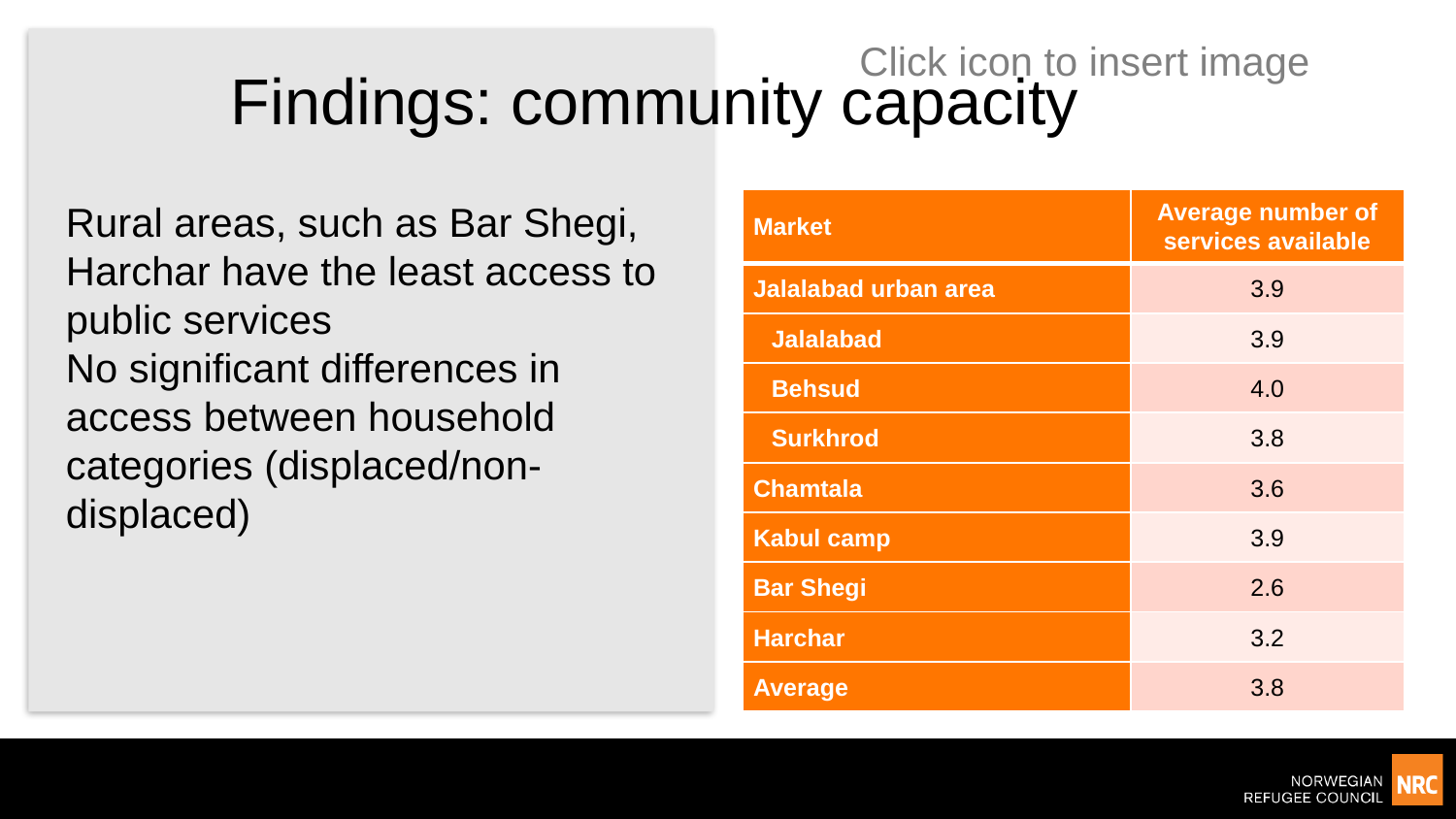

Findings: community capacity
Rural areas, such as Bar Shegi, Harchar have the least access to public services
No significant differences in access between household categories (displaced/non-displaced)
| Market | Average number of services available |
| --- | --- |
| Jalalabad urban area | 3.9 |
| Jalalabad | 3.9 |
| Behsud | 4.0 |
| Surkhrod | 3.8 |
| Chamtala | 3.6 |
| Kabul camp | 3.9 |
| Bar Shegi | 2.6 |
| Harchar | 3.2 |
| Average | 3.8 |